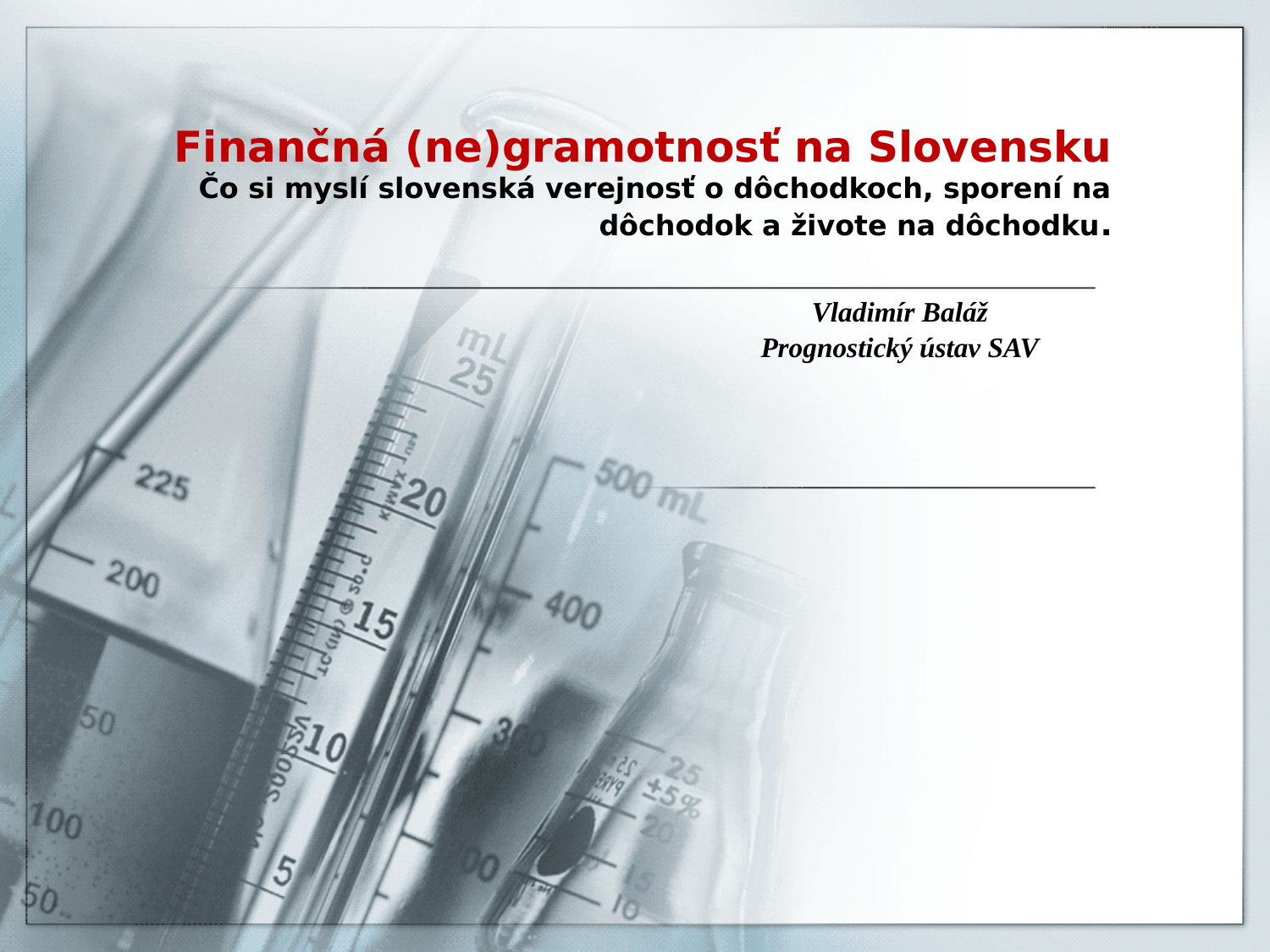

# Finančná (ne)gramotnosť na Slovensku Čo si myslí slovenská verejnosť o dôchodkoch, sporení na dôchodok a živote na dôchodku.
Vladimír Baláž
Prognostický ústav SAV